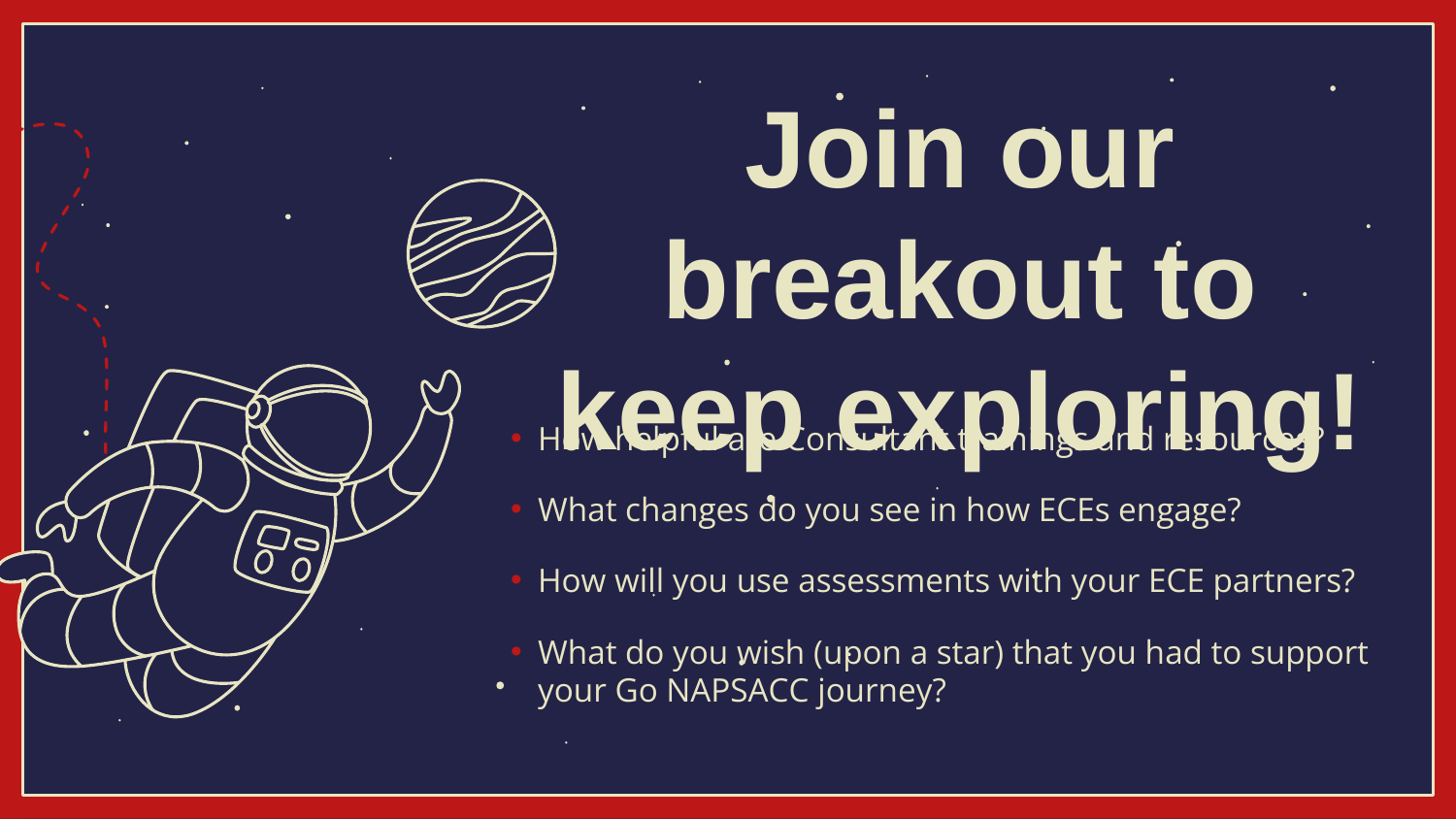

# Join our breakout to keep exploring!

How helpful are Consultant trainings and resources?
What changes do you see in how ECEs engage?
How will you use assessments with your ECE partners?
What do you wish (upon a star) that you had to support your Go NAPSACC journey?